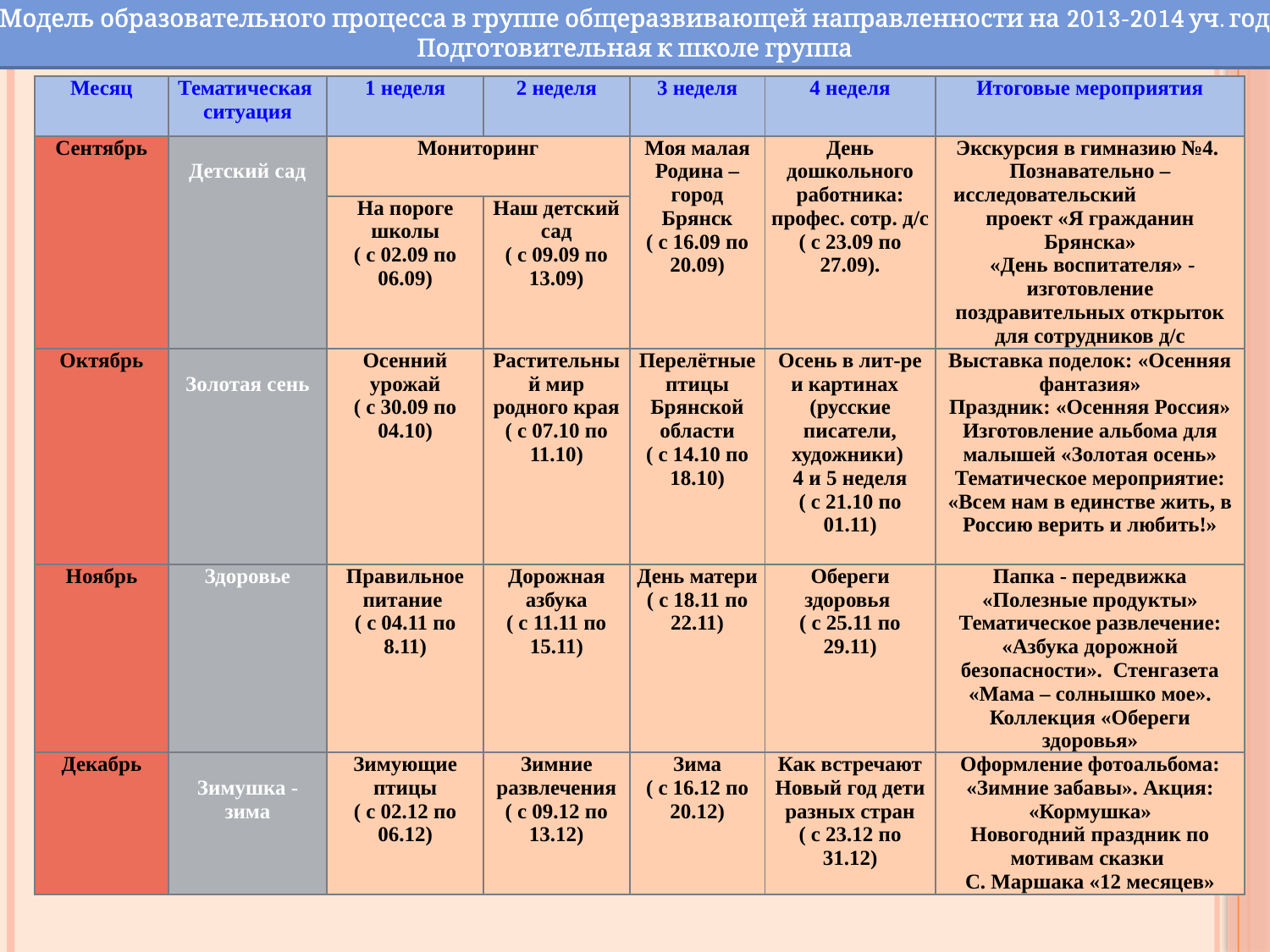

Модель образовательного процесса в группе общеразвивающей направленности на 2013-2014 уч. год
Подготовительная к школе группа
| Месяц | Тематическая ситуация | 1 неделя | 2 неделя | 3 неделя | 4 неделя | Итоговые мероприятия |
| --- | --- | --- | --- | --- | --- | --- |
| Сентябрь | Детский сад | Мониторинг |  | Моя малая Родина – город Брянск ( с 16.09 по 20.09) | День дошкольного работника: профес. сотр. д/с ( с 23.09 по 27.09). | Экскурсия в гимназию №4. Познавательно – исследовательский проект «Я гражданин Брянска» «День воспитателя» - изготовление поздравительных открыток для сотрудников д/с |
|  |  | На пороге школы ( с 02.09 по 06.09) | Наш детский сад ( с 09.09 по 13.09) |  |  |  |
| Октябрь | Золотая сень | Осенний урожай ( с 30.09 по 04.10) | Растительный мир родного края ( с 07.10 по 11.10) | Перелётные птицы Брянской области ( с 14.10 по 18.10) | Осень в лит-ре и картинах (русские писатели, художники) 4 и 5 неделя ( с 21.10 по 01.11) | Выставка поделок: «Осенняя фантазия» Праздник: «Осенняя Россия» Изготовление альбома для малышей «Золотая осень» Тематическое мероприятие: «Всем нам в единстве жить, в Россию верить и любить!» |
| Ноябрь | Здоровье | Правильное питание ( с 04.11 по 8.11) | Дорожная азбука ( с 11.11 по 15.11) | День матери ( с 18.11 по 22.11) | Обереги здоровья ( с 25.11 по 29.11) | Папка - передвижка «Полезные продукты» Тематическое развлечение: «Азбука дорожной безопасности». Стенгазета «Мама – солнышко мое». Коллекция «Обереги здоровья» |
| Декабрь | Зимушка - зима | Зимующие птицы ( с 02.12 по 06.12) | Зимние развлечения ( с 09.12 по 13.12) | Зима ( с 16.12 по 20.12) | Как встречают Новый год дети разных стран ( с 23.12 по 31.12) | Оформление фотоальбома: «Зимние забавы». Акция: «Кормушка» Новогодний праздник по мотивам сказки С. Маршака «12 месяцев» |